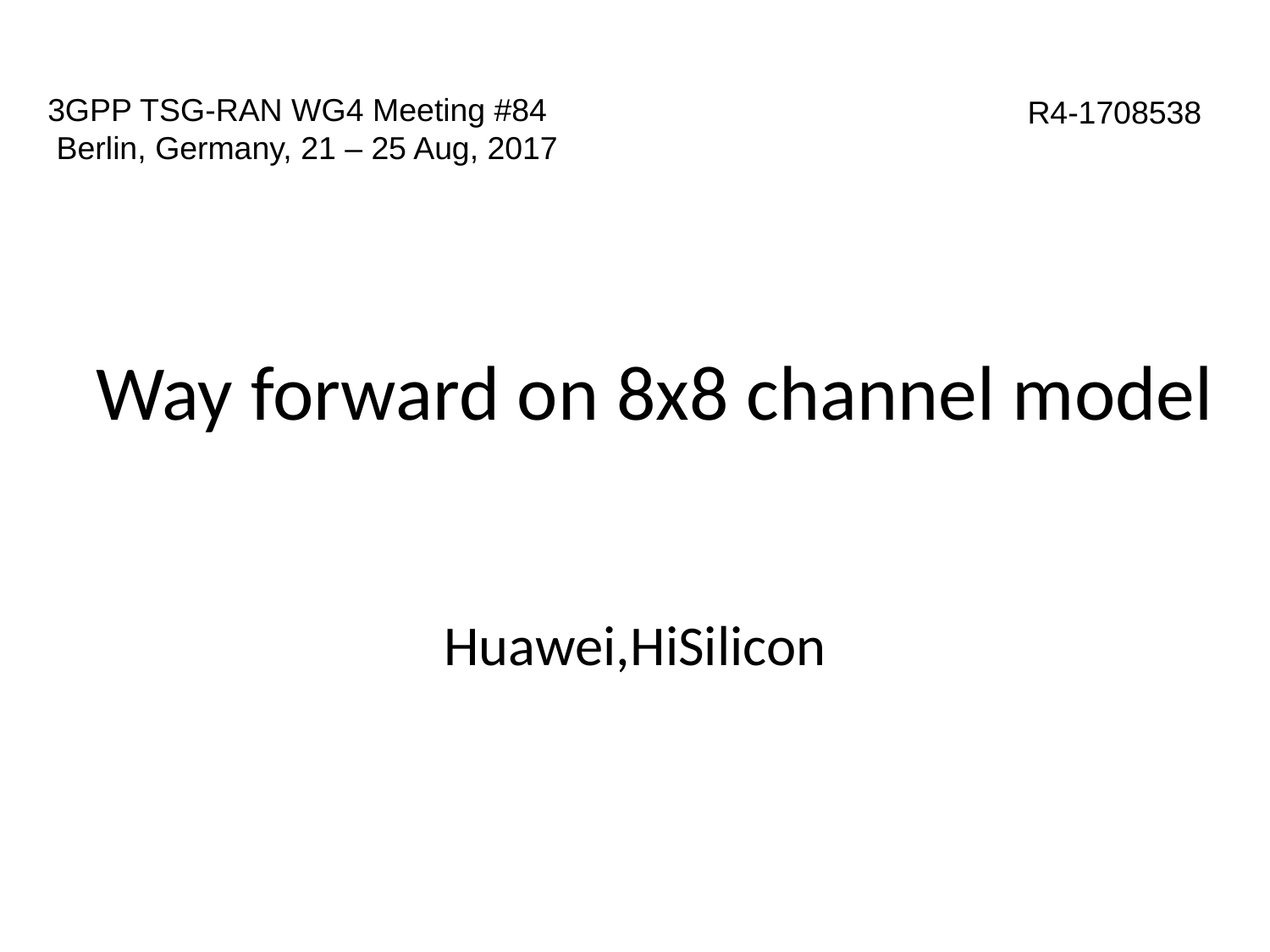

# 3GPP TSG-RAN WG4 Meeting #84 Berlin, Germany, 21 – 25 Aug, 2017
R4-1708538
Way forward on 8x8 channel model
Huawei,HiSilicon